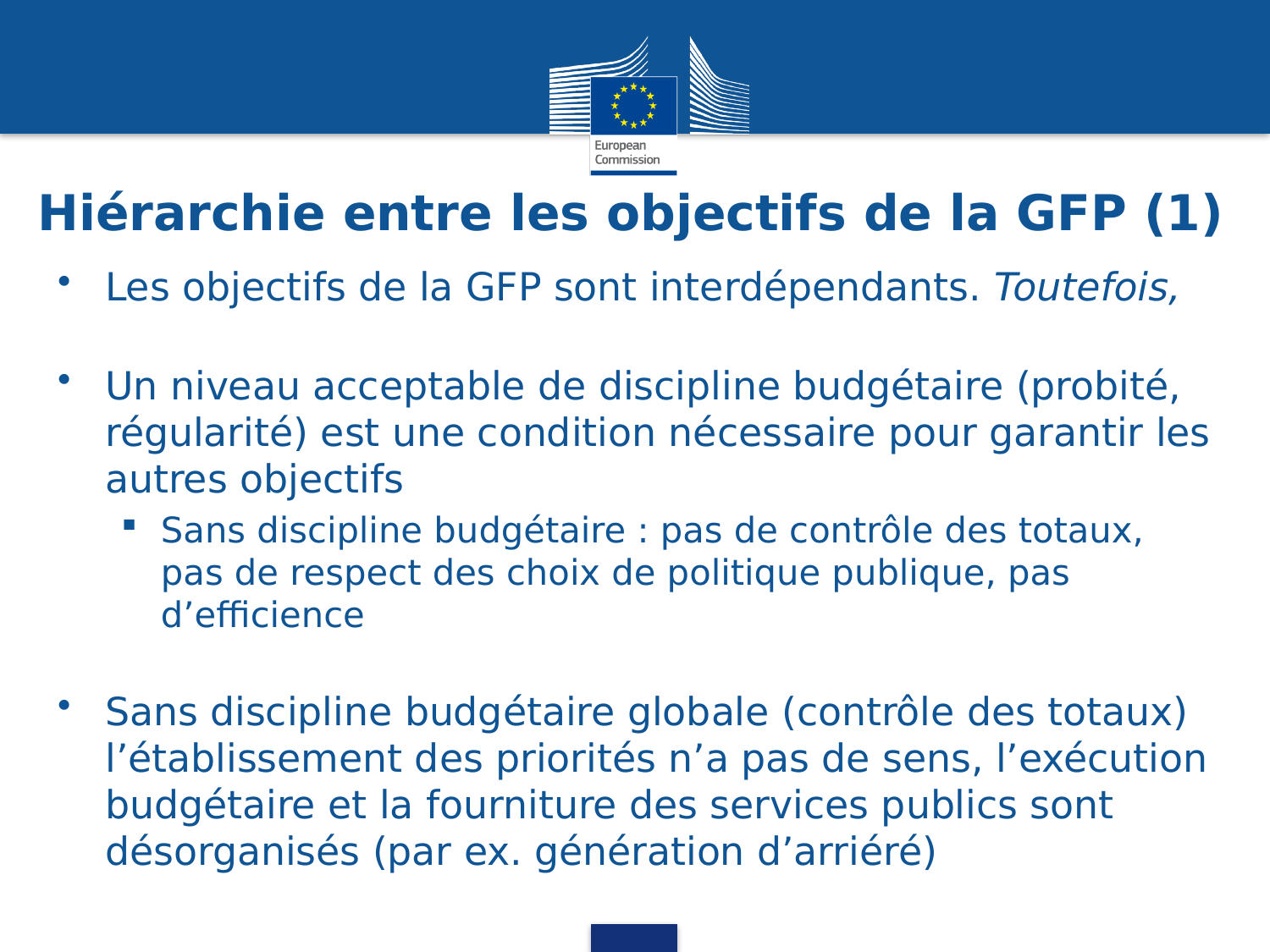

# Hiérarchie entre les objectifs de la GFP (1)
Les objectifs de la GFP sont interdépendants. Toutefois,

Un niveau acceptable de discipline budgétaire (probité, régularité) est une condition nécessaire pour garantir les autres objectifs
Sans discipline budgétaire : pas de contrôle des totaux, pas de respect des choix de politique publique, pas d’efficience

Sans discipline budgétaire globale (contrôle des totaux) l’établissement des priorités n’a pas de sens, l’exécution budgétaire et la fourniture des services publics sont désorganisés (par ex. génération d’arriéré)